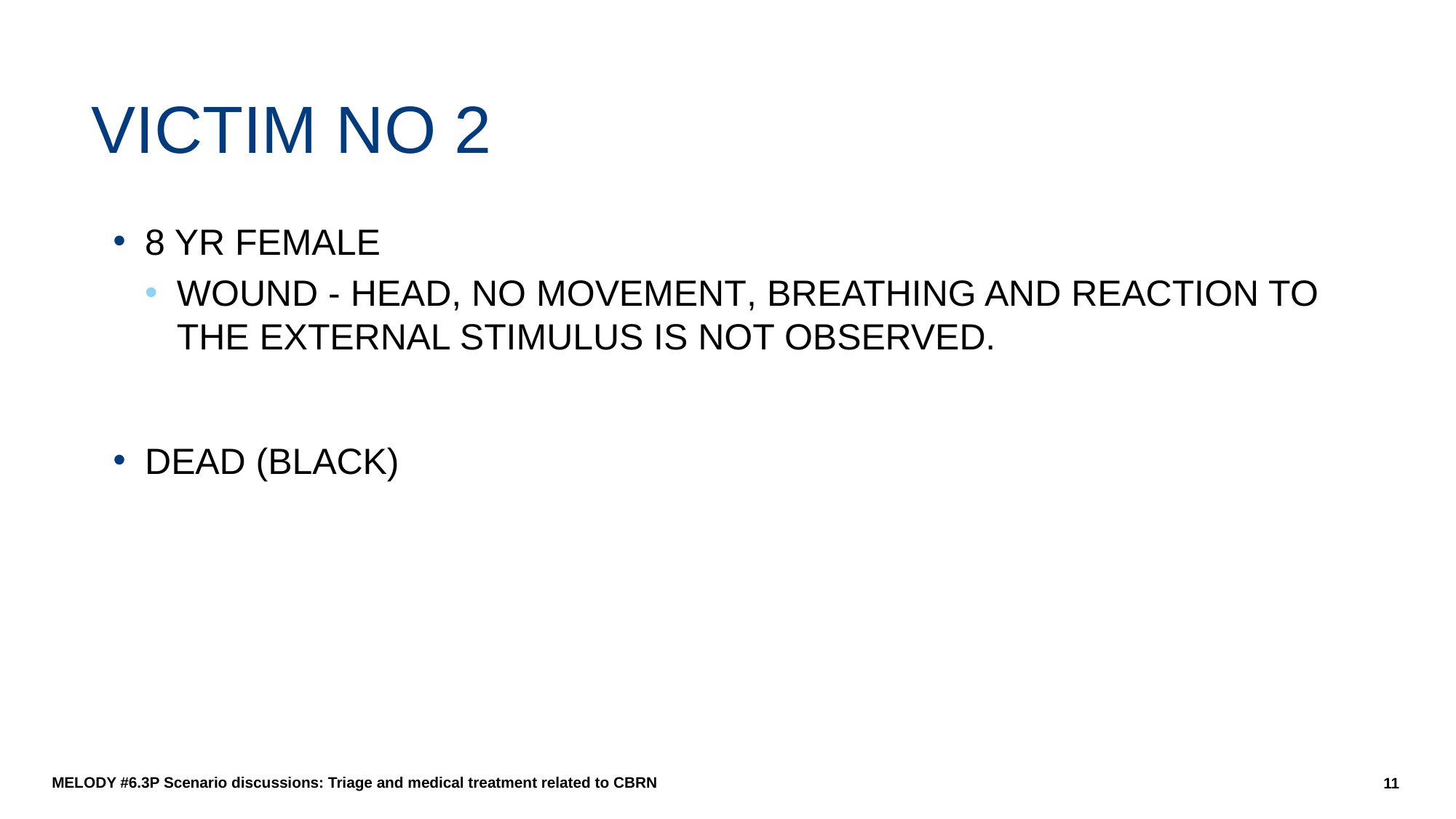

# VICTIM NO 2
8 YR FEMALE
WOUND - HEAD, NO MOVEMENT, BREATHING AND REACTION TO THE EXTERNAL STIMULUS IS NOT OBSERVED.

DEAD (BLACK)

MELODY #6.3P Scenario discussions: Triage and medical treatment related to CBRN
11